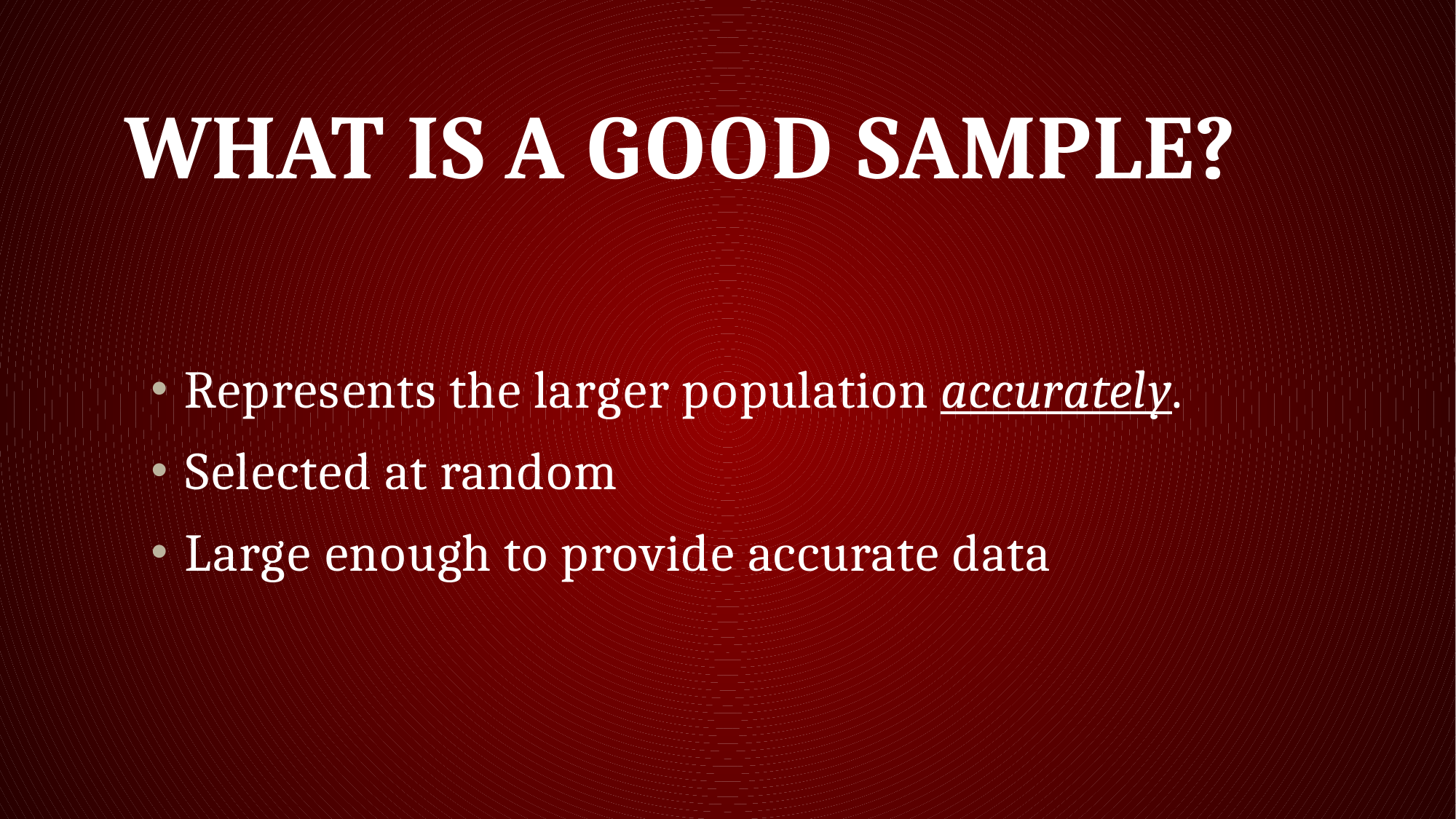

# What is a good sample?
Represents the larger population accurately.
Selected at random
Large enough to provide accurate data